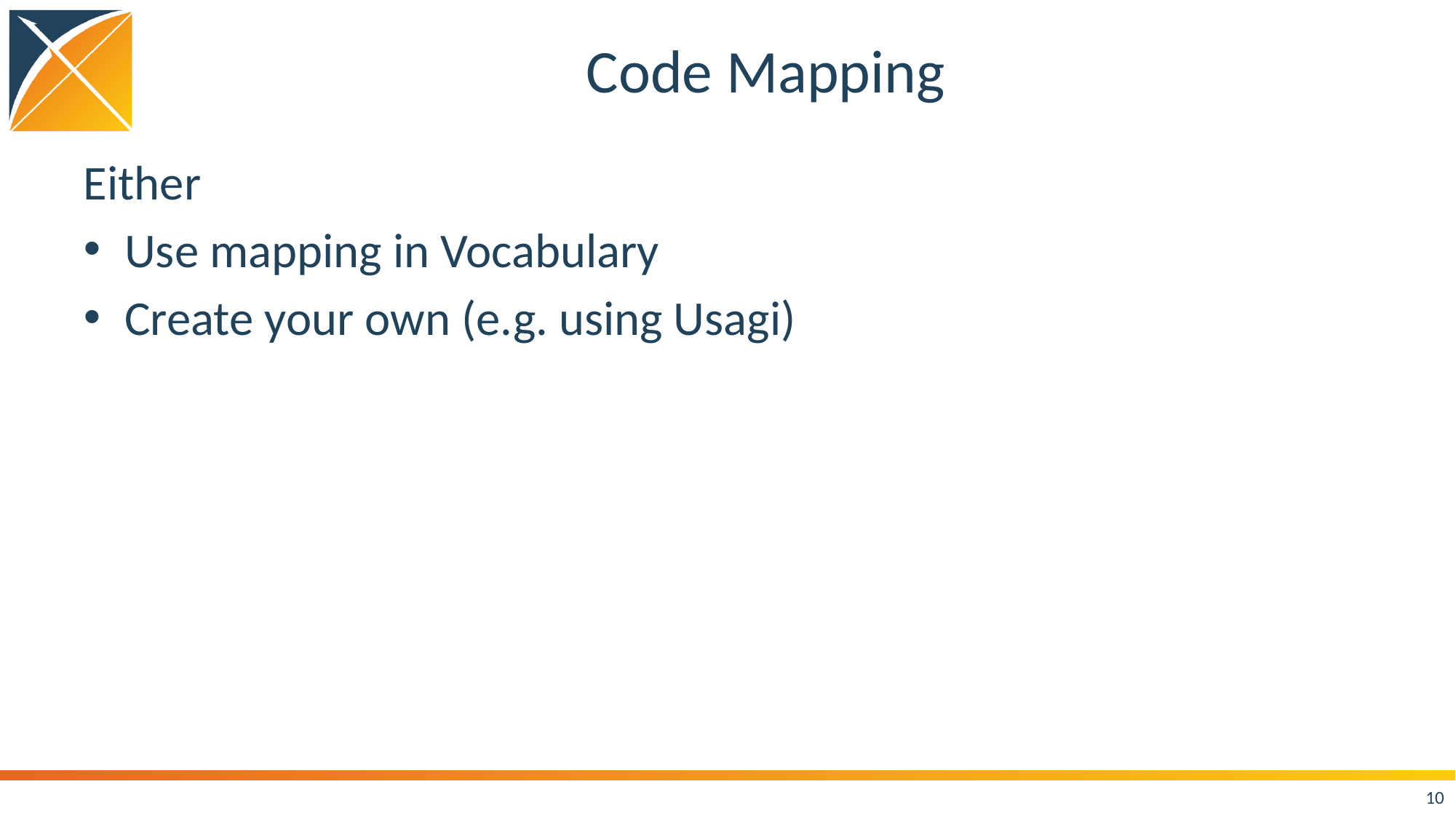

# Code Mapping
Either
Use mapping in Vocabulary
Create your own (e.g. using Usagi)
10